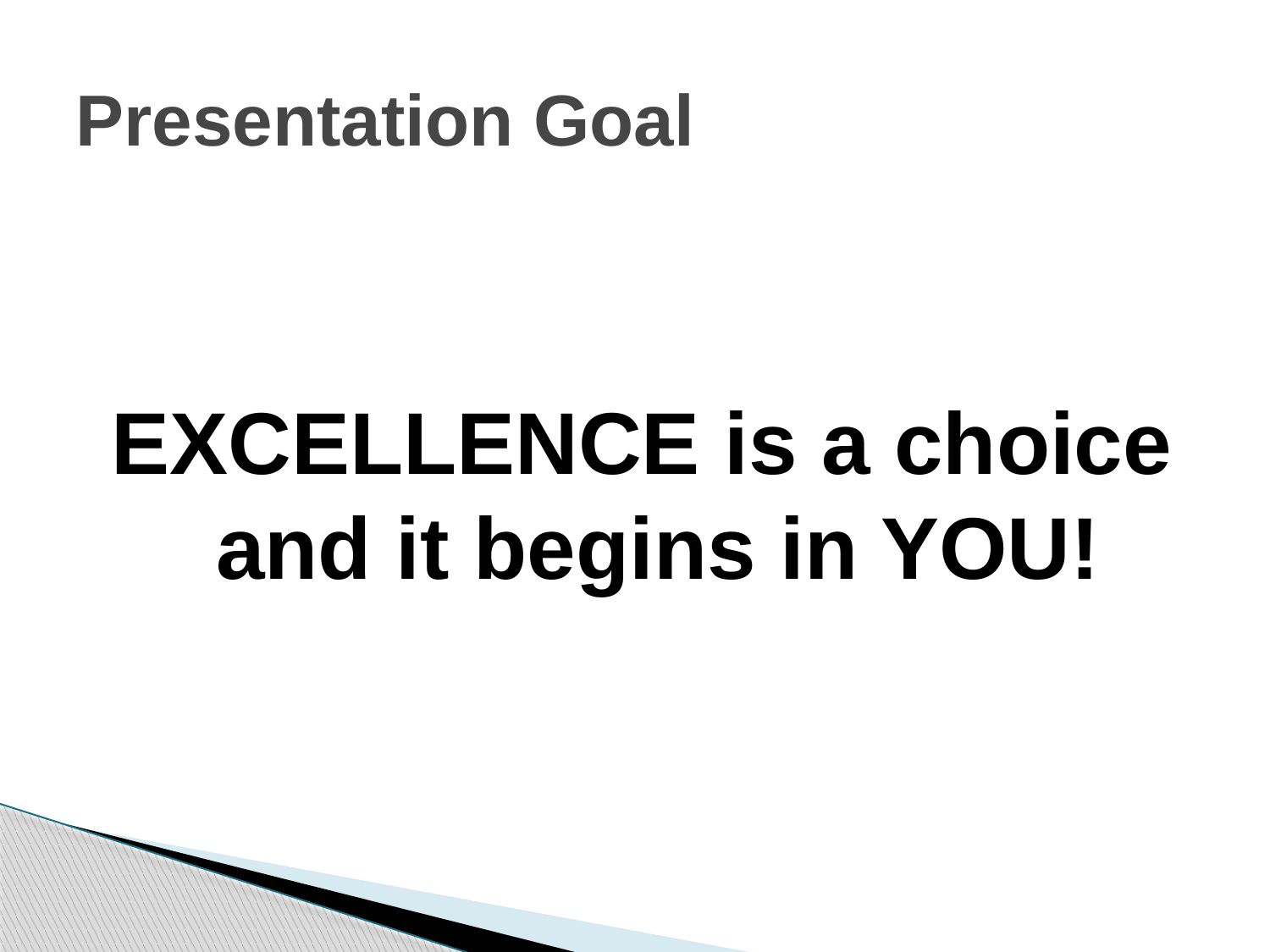

# Presentation Goal
EXCELLENCE is a choice and it begins in YOU!